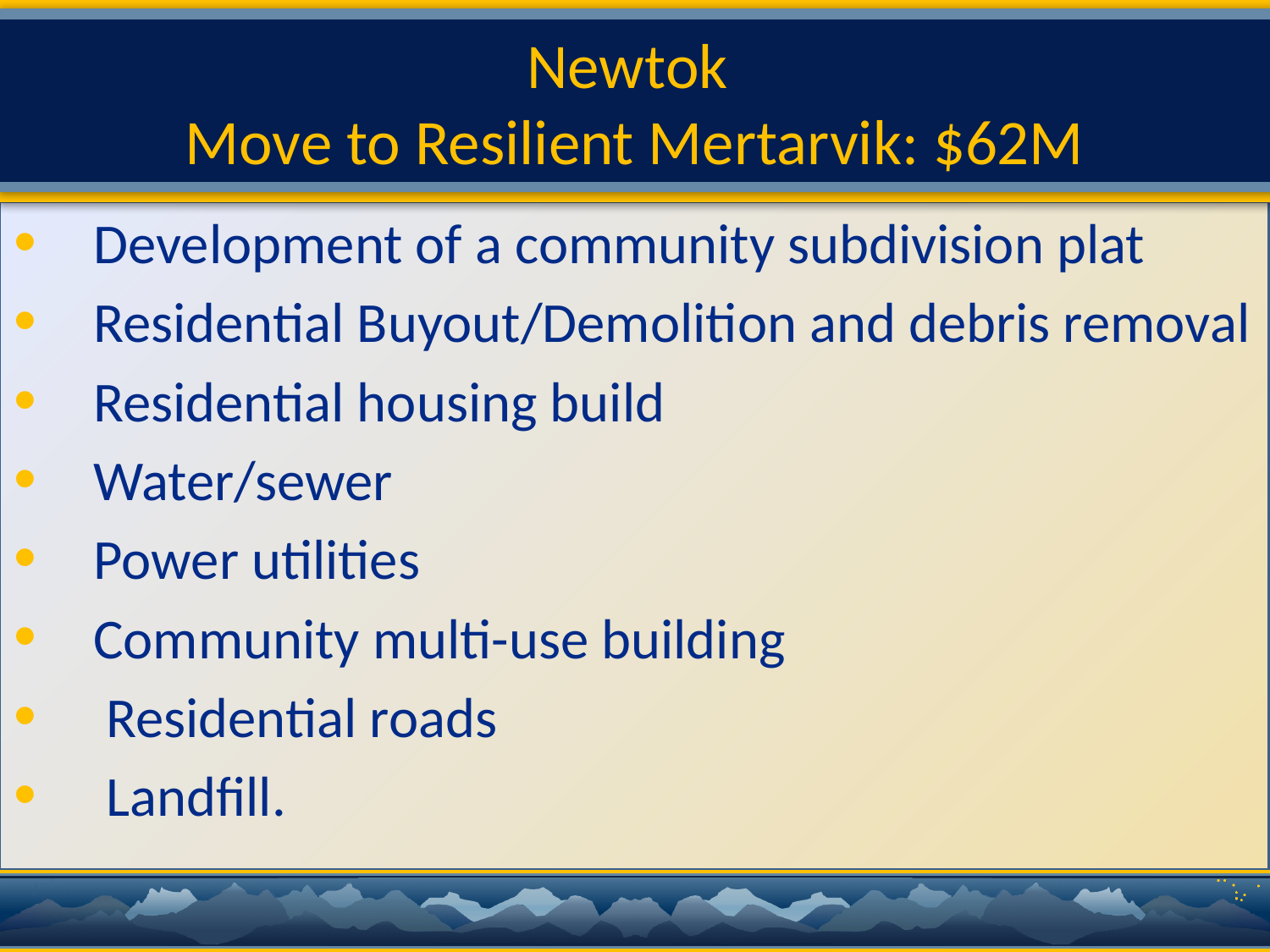

# Newtok Move to Resilient Mertarvik: $62M
Development of a community subdivision plat
Residential Buyout/Demolition and debris removal
Residential housing build
Water/sewer
Power utilities
Community multi-use building
 Residential roads
 Landfill.